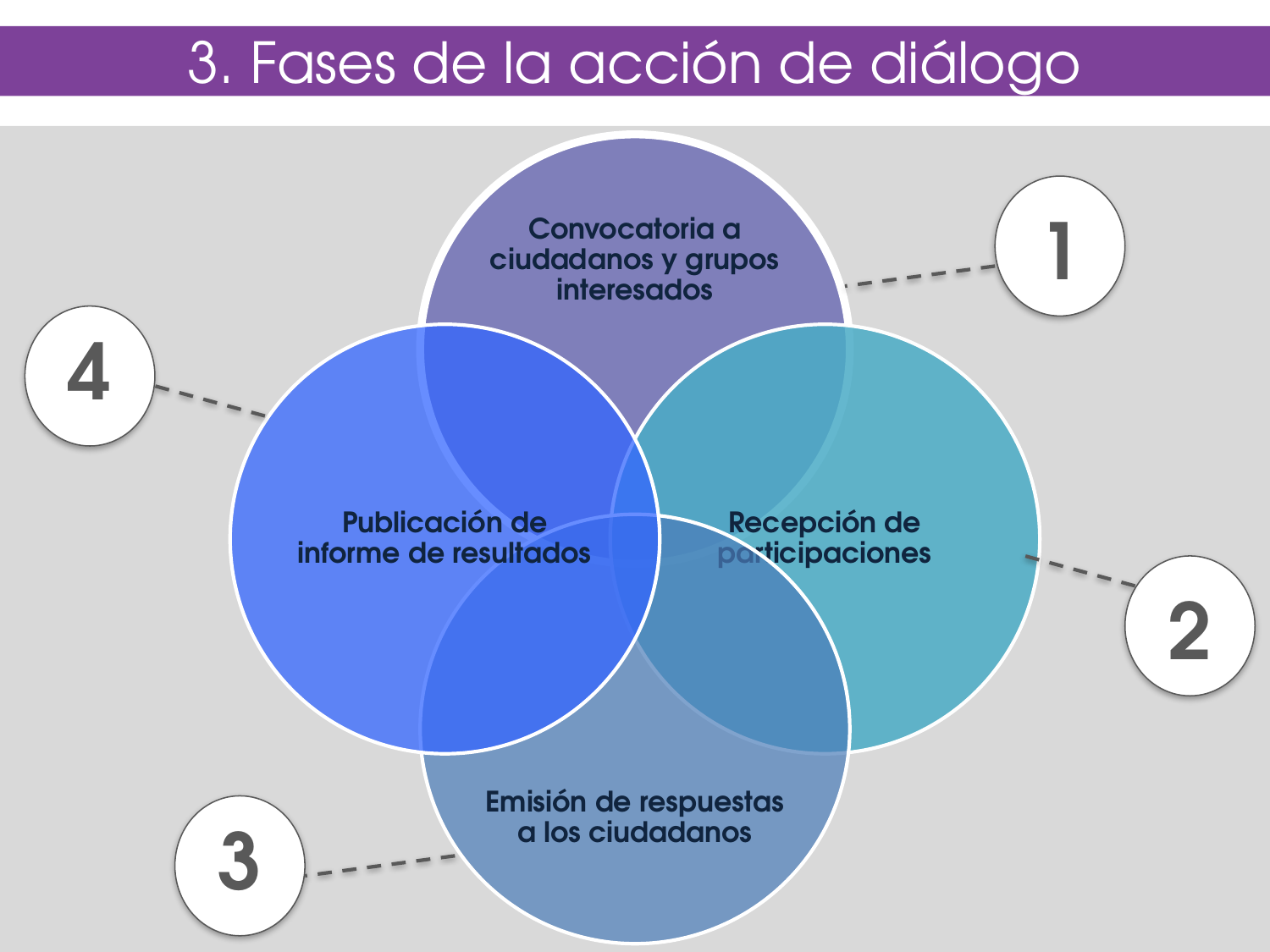

3. Fases de la acción de diálogo
Convocatoria a ciudadanos y grupos interesados
Recepción de participaciones
Emisión de respuestas a los ciudadanos
Publicación de informe de resultados

1

4

2

3